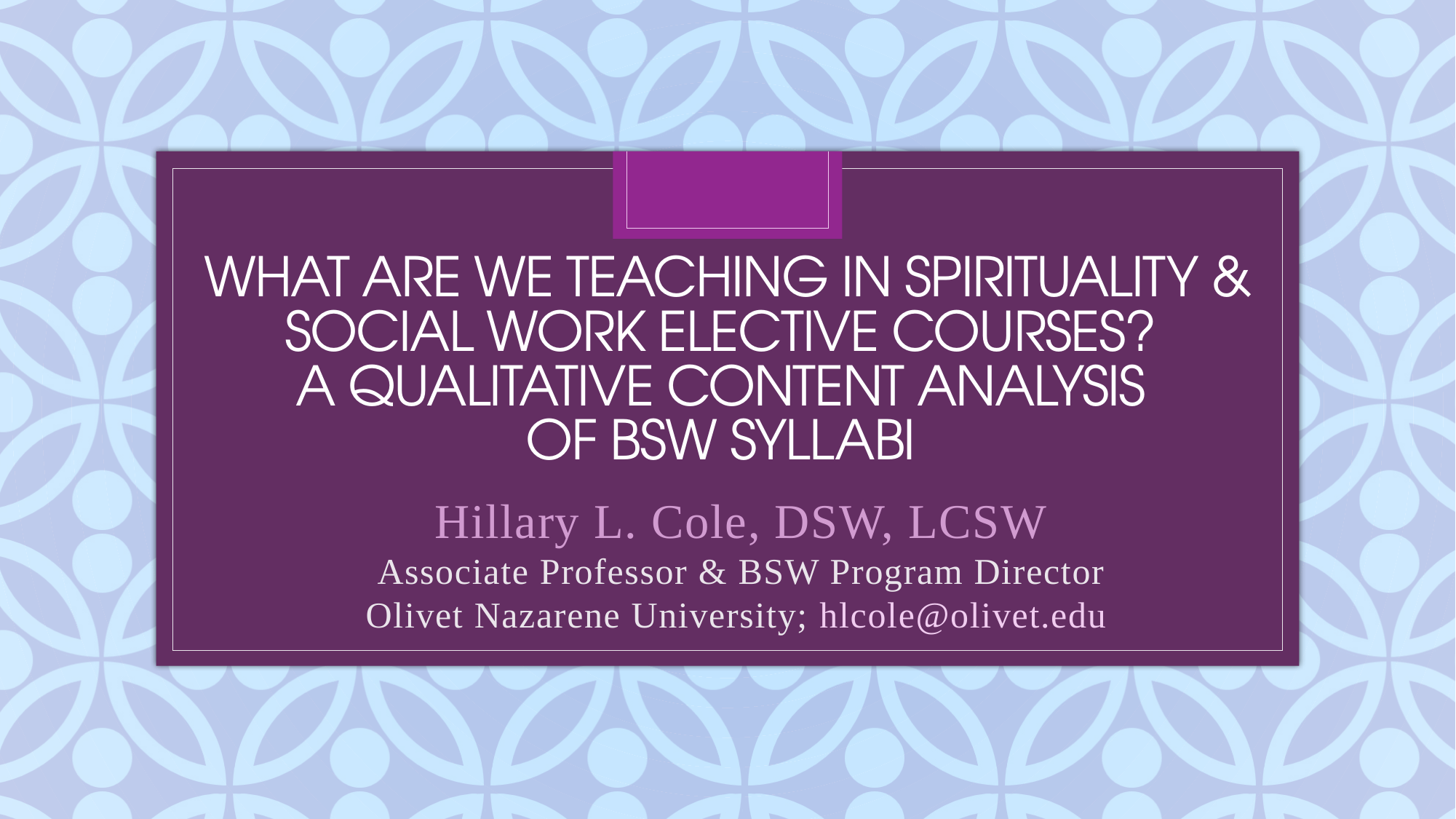

# What Are We Teaching in Spirituality & Social Work Elective Courses? A Qualitative Content Analysis of BSW Syllabi
Hillary L. Cole, DSW, LCSW
Associate Professor & BSW Program Director
Olivet Nazarene University; hlcole@olivet.edu